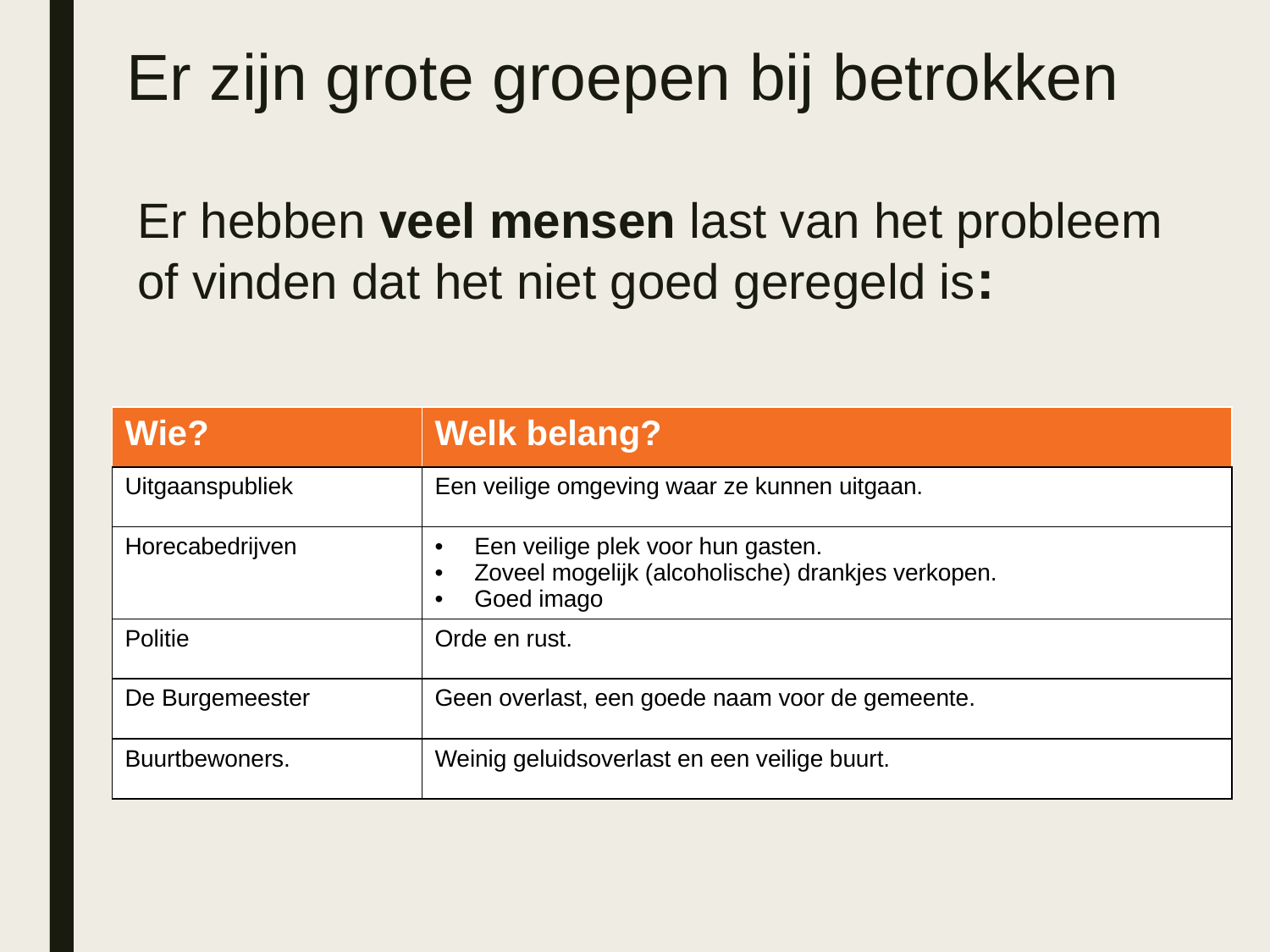

# Er zijn grote groepen bij betrokken
Er hebben veel mensen last van het probleem of vinden dat het niet goed geregeld is:

| Wie? | Welk belang? |
| --- | --- |
| Uitgaanspubliek | Een veilige omgeving waar ze kunnen uitgaan. |
| Horecabedrijven | Een veilige plek voor hun gasten. Zoveel mogelijk (alcoholische) drankjes verkopen. Goed imago |
| Politie | Orde en rust. |
| De Burgemeester | Geen overlast, een goede naam voor de gemeente. |
| Buurtbewoners. | Weinig geluidsoverlast en een veilige buurt. |